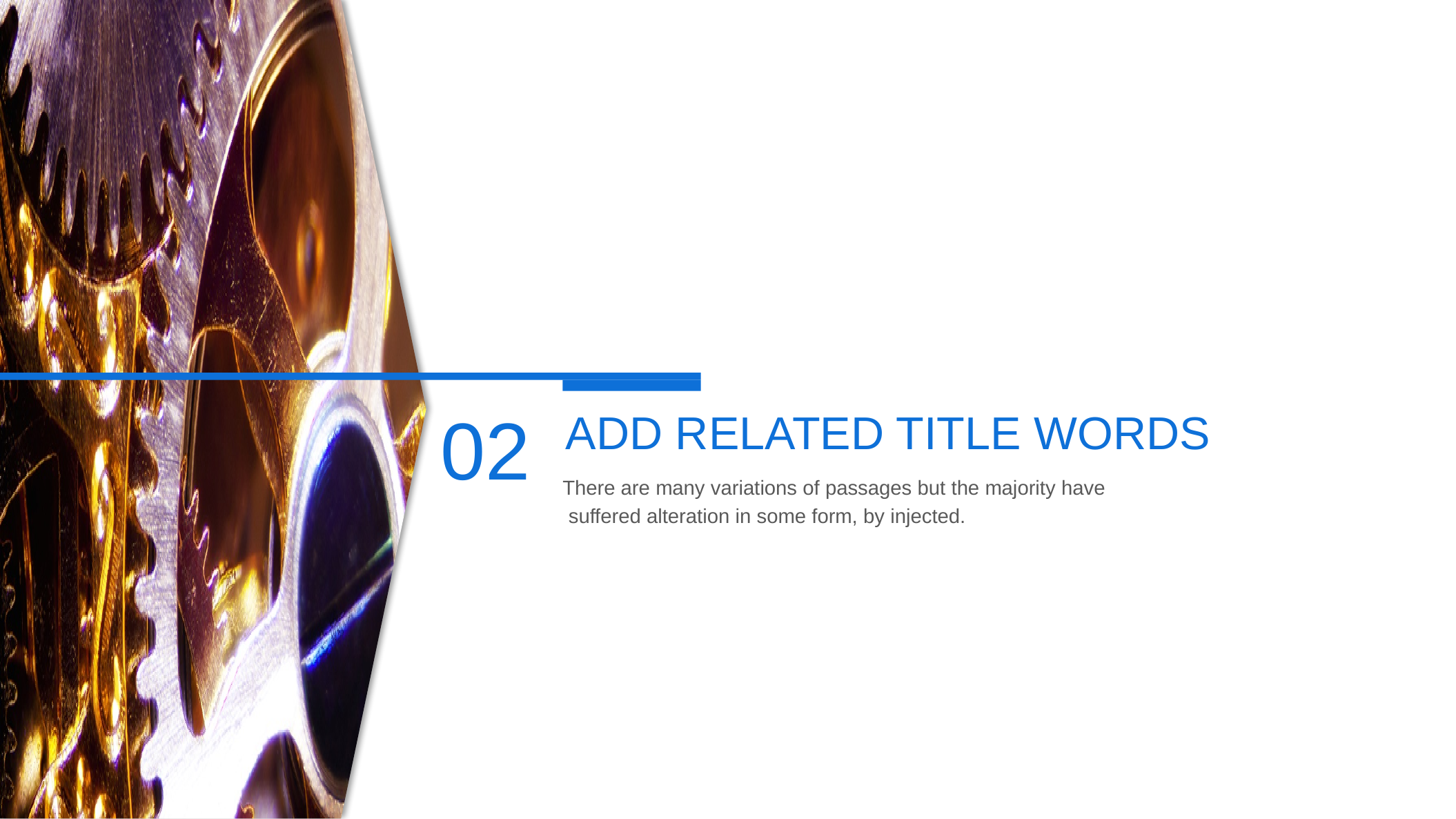

02
ADD RELATED TITLE WORDS
There are many variations of passages but the majority have
 suffered alteration in some form, by injected.